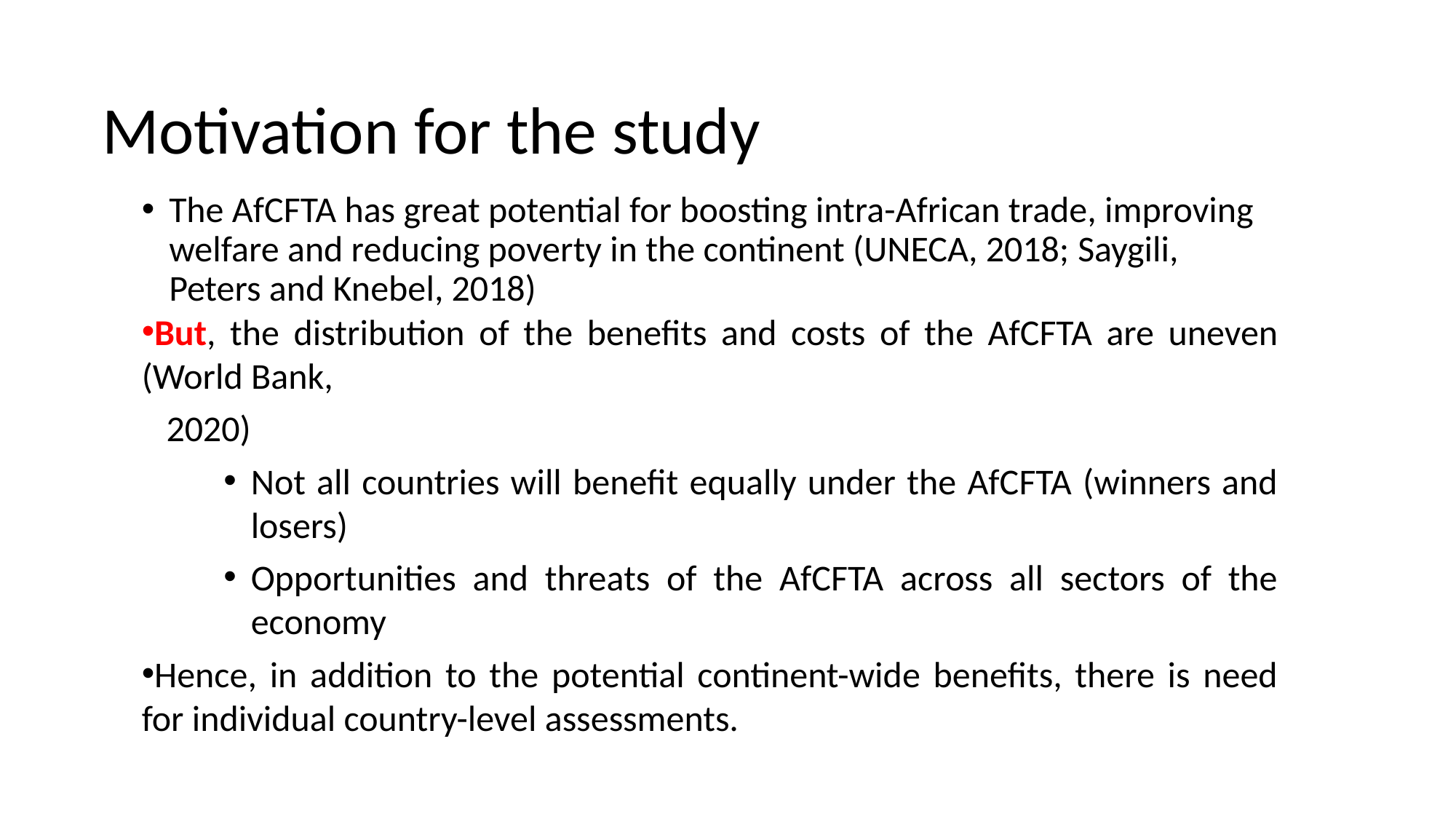

# Motivation for the study
The AfCFTA has great potential for boosting intra-African trade, improving welfare and reducing poverty in the continent (UNECA, 2018; Saygili, Peters and Knebel, 2018)
But, the distribution of the benefits and costs of the AfCFTA are uneven (World Bank,
   2020)
Not all countries will benefit equally under the AfCFTA (winners and losers)
Opportunities and threats of the AfCFTA across all sectors of the economy
Hence, in addition to the potential continent-wide benefits, there is need for individual country-level assessments.